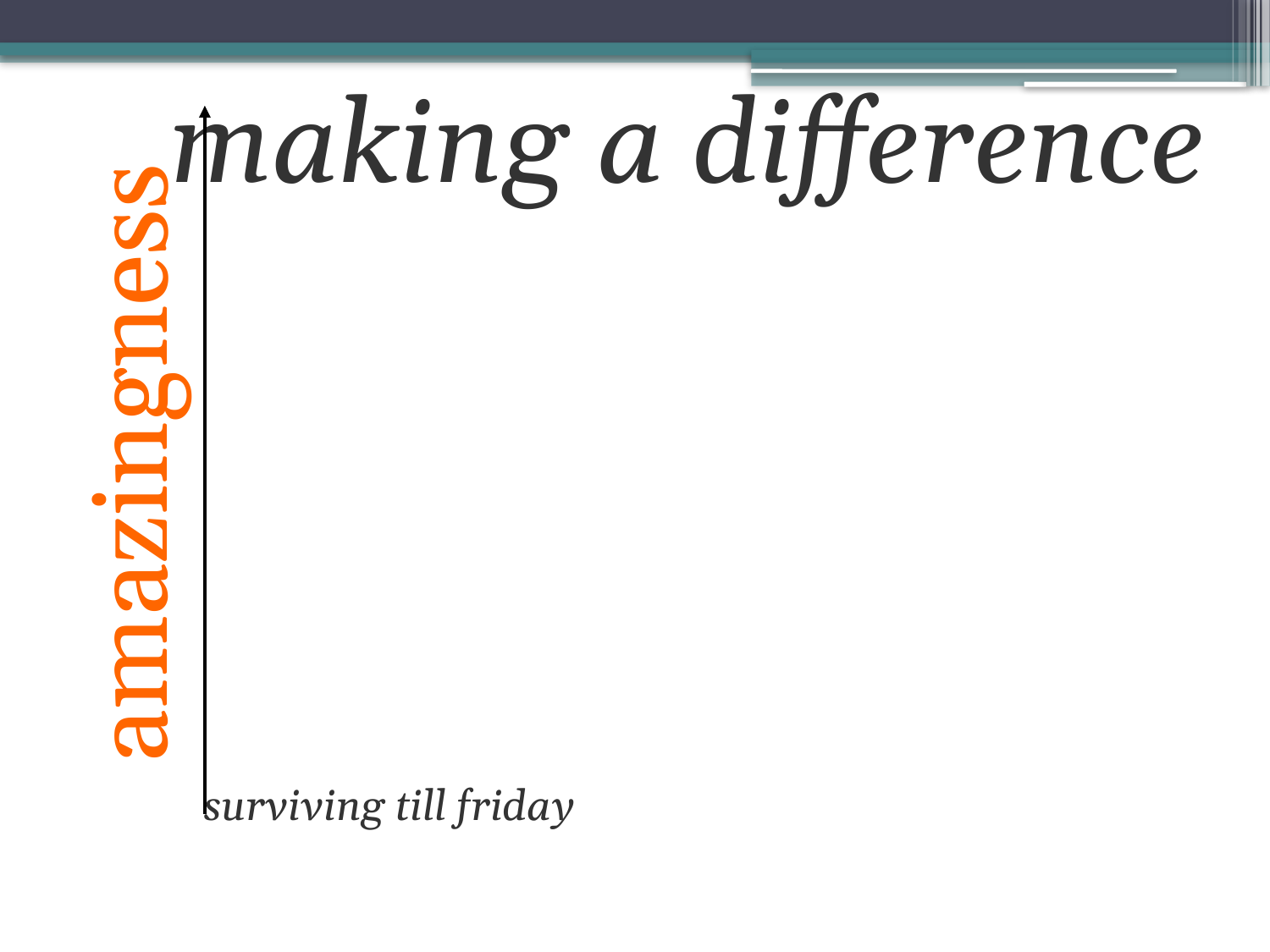

making a difference

amazingness
surviving till friday